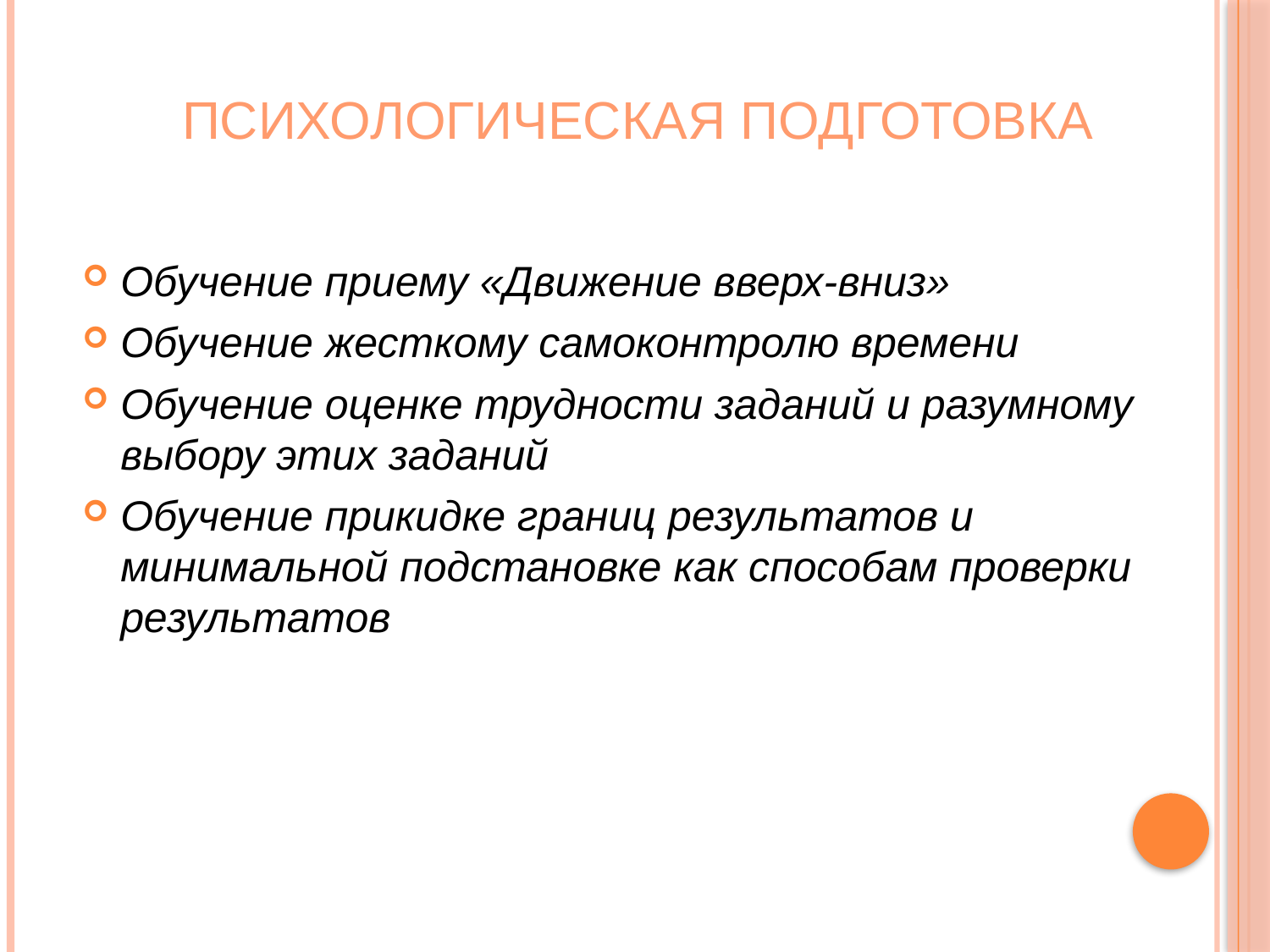

# Психологическая подготовка
Обучение приему «Движение вверх-вниз»
Обучение жесткому самоконтролю времени
Обучение оценке трудности заданий и разумному выбору этих заданий
Обучение прикидке границ результатов и минимальной подстановке как способам проверки результатов